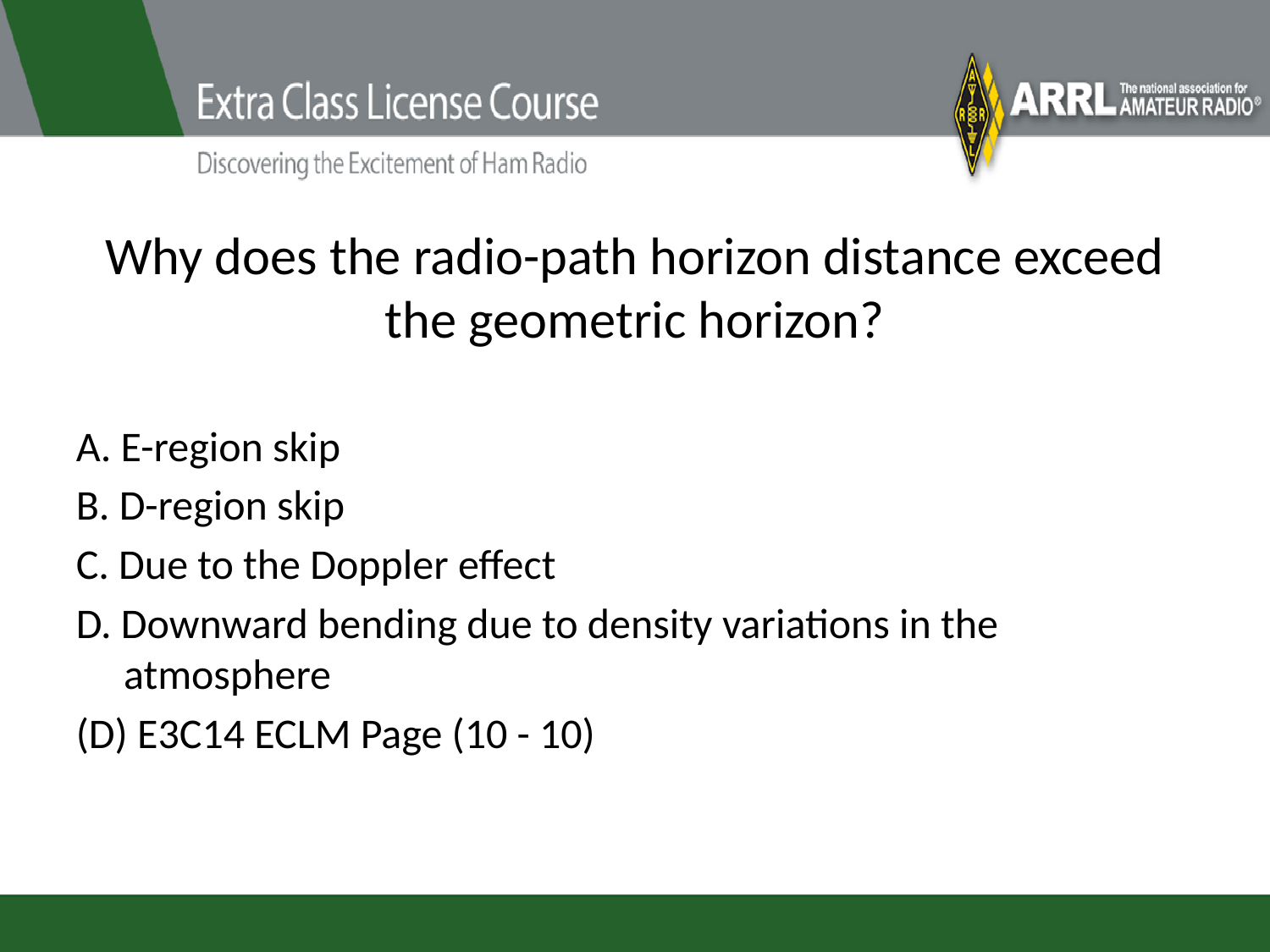

# Why does the radio-path horizon distance exceed the geometric horizon?
A. E-region skip
B. D-region skip
C. Due to the Doppler effect
D. Downward bending due to density variations in the atmosphere
(D) E3C14 ECLM Page (10 - 10)